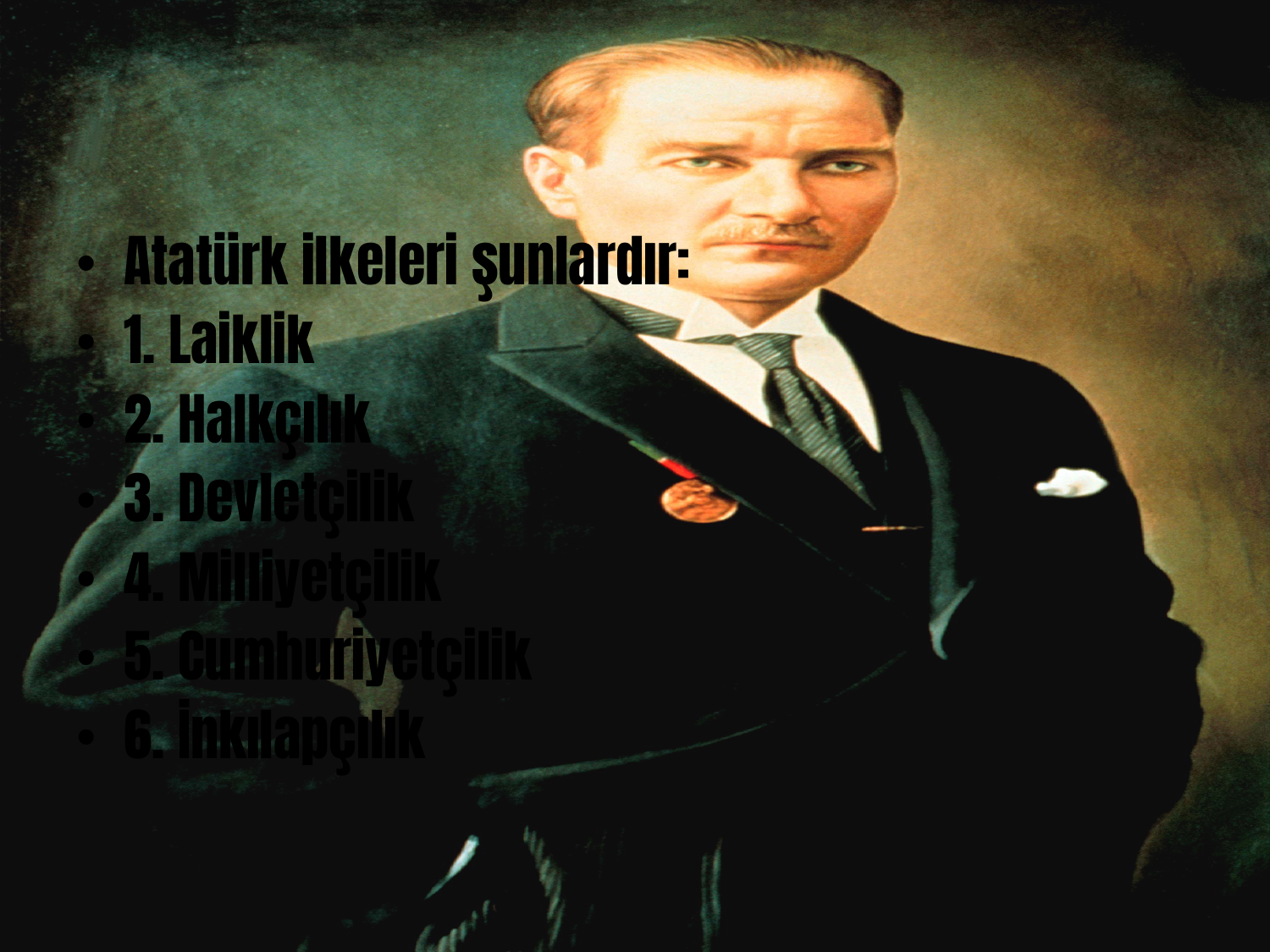

#
Atatürk ilkeleri şunlardır:
1. Laiklik
2. Halkçılık
3. Devletçilik
4. Milliyetçilik
5. Cumhuriyetçilik
6. İnkılapçılık